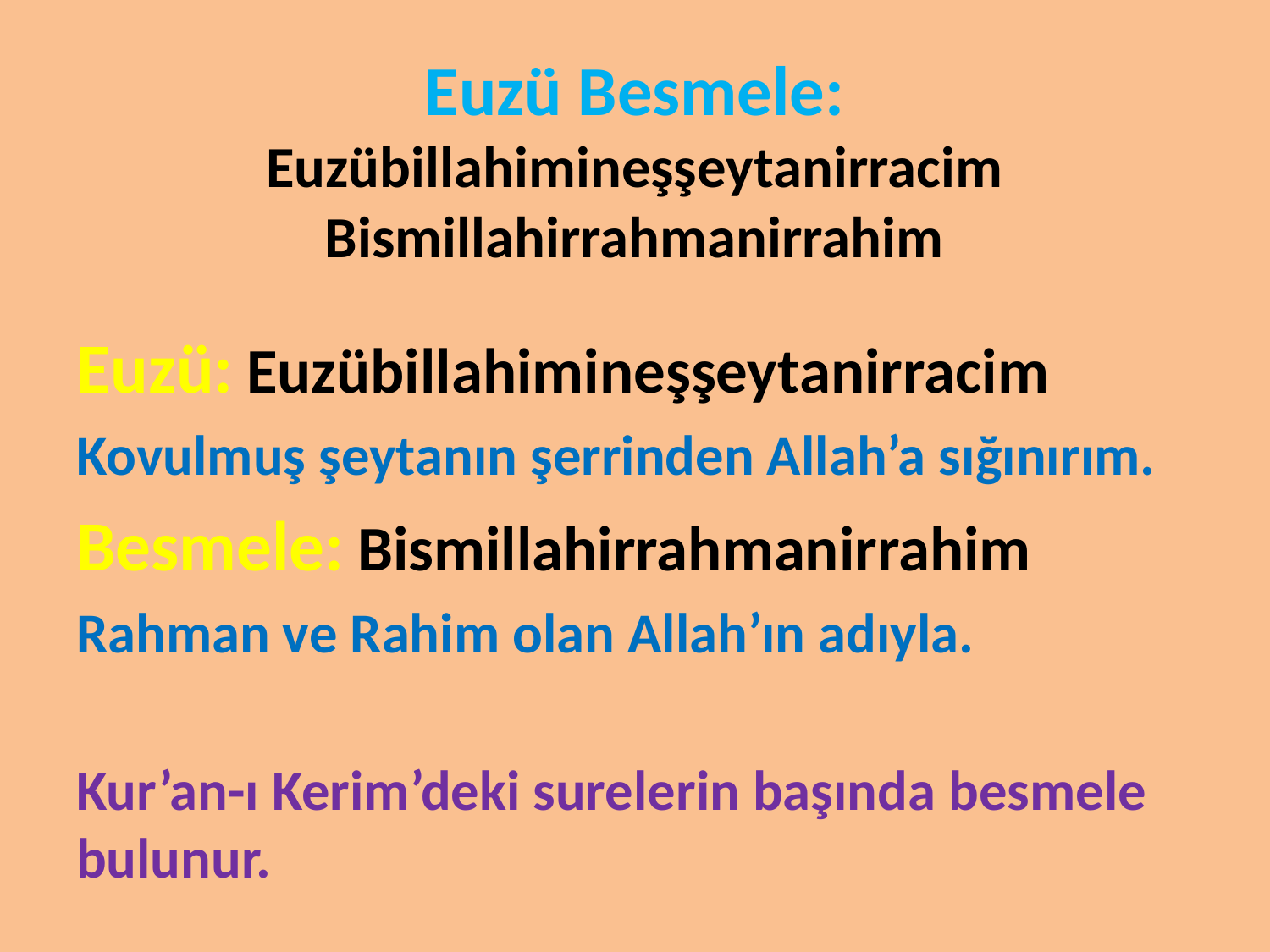

# Euzü Besmele: Euzübillahimineşşeytanirracim Bismillahirrahmanirrahim
Euzü: Euzübillahimineşşeytanirracim
Kovulmuş şeytanın şerrinden Allah’a sığınırım.
Besmele: Bismillahirrahmanirrahim
Rahman ve Rahim olan Allah’ın adıyla.

Kur’an-ı Kerim’deki surelerin başında besmele bulunur.